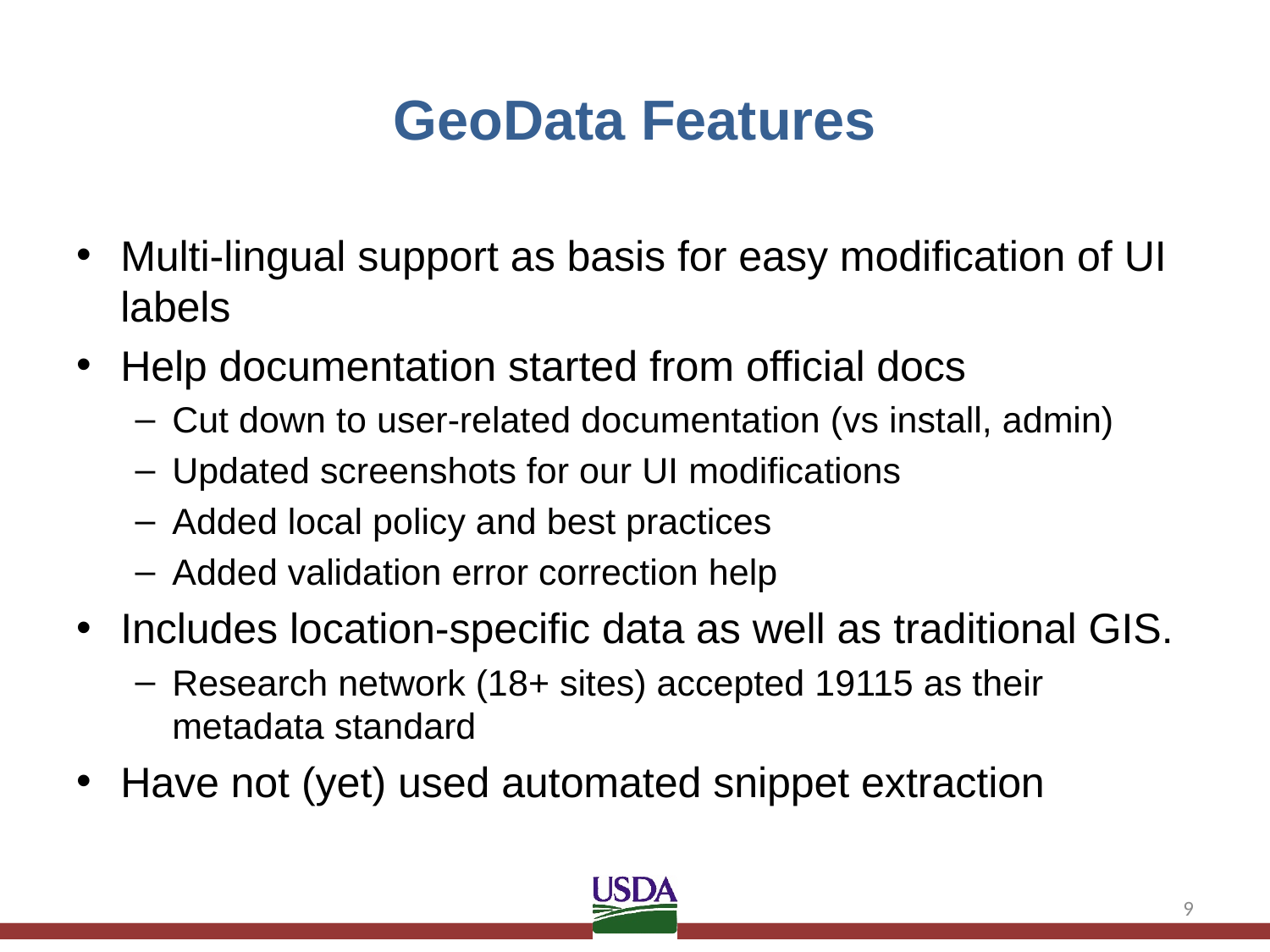

# GeoData Features
Multi-lingual support as basis for easy modification of UI labels
Help documentation started from official docs
Cut down to user-related documentation (vs install, admin)
Updated screenshots for our UI modifications
Added local policy and best practices
Added validation error correction help
Includes location-specific data as well as traditional GIS.
Research network (18+ sites) accepted 19115 as their metadata standard
Have not (yet) used automated snippet extraction
9